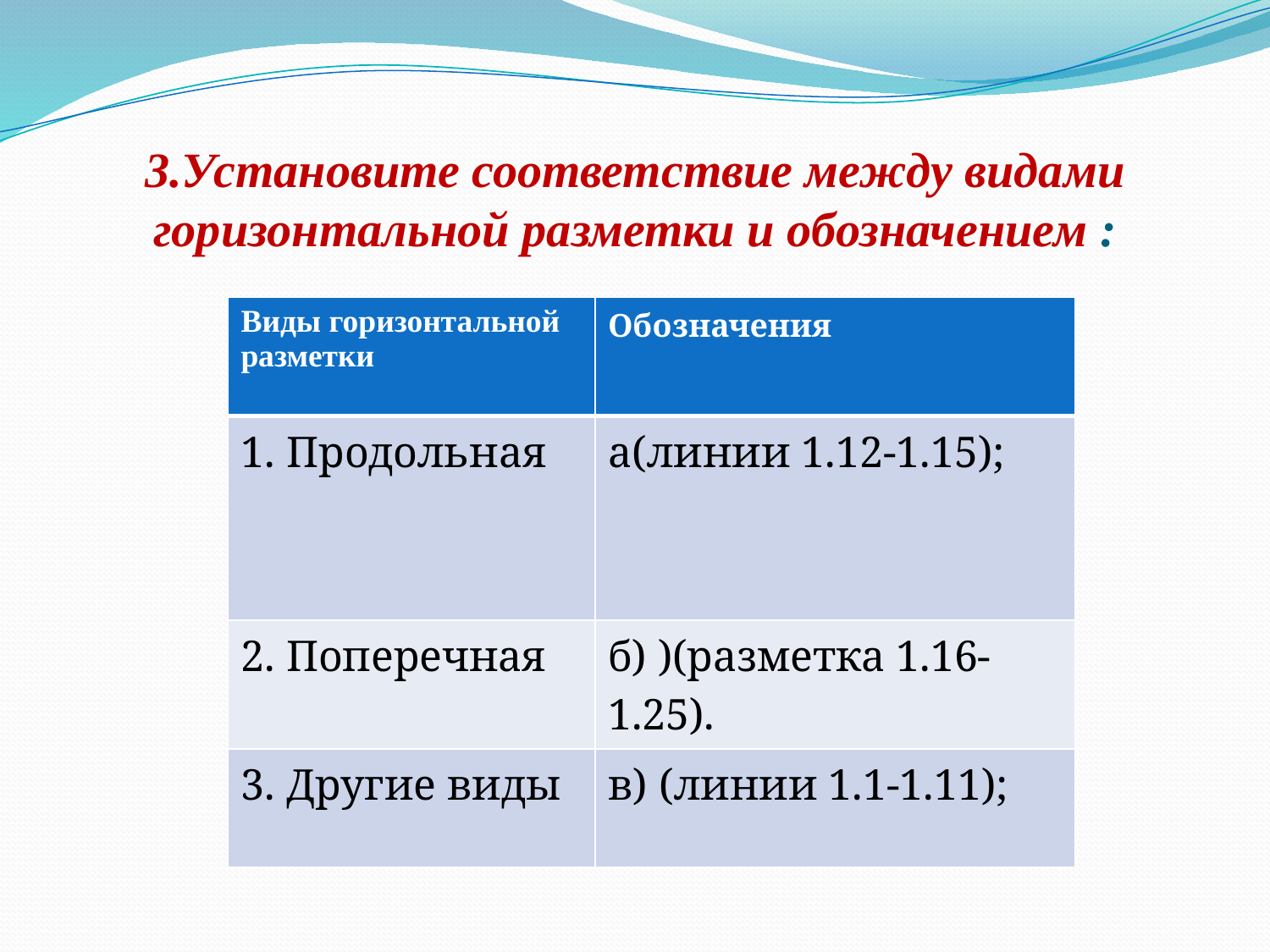

# 3.Установите соответствие между видами горизонтальной разметки и обозначением :

| Виды горизонтальной разметки | Обозначения |
| --- | --- |
| 1. Продольная | а(линии 1.12-1.15); |
| 2. Поперечная | б) )(разметка 1.16-1.25). |
| 3. Другие виды | в) (линии 1.1-1.11); |